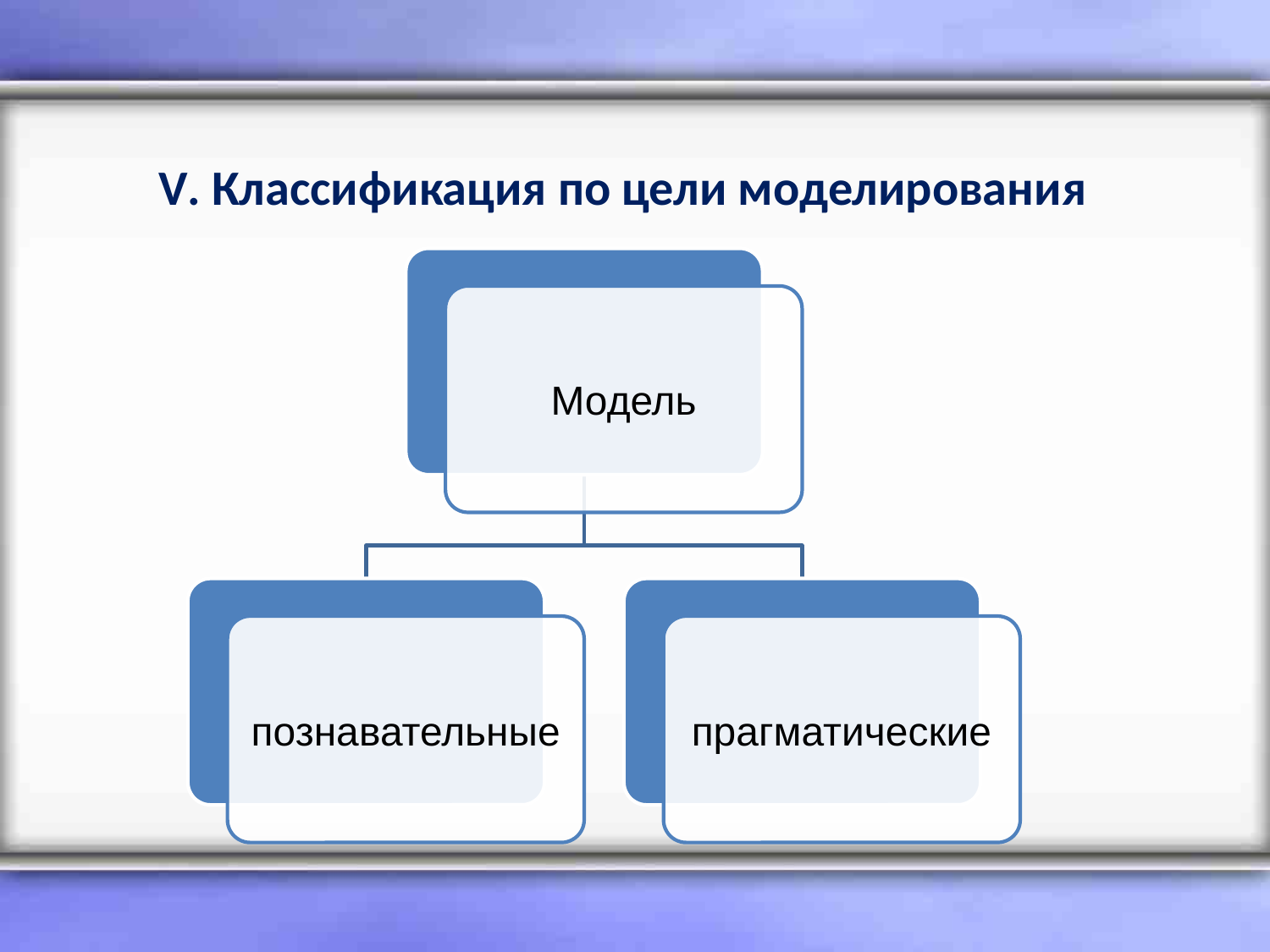

# V. Классификация по цели моделирования
Модель
познавательные
прагматические